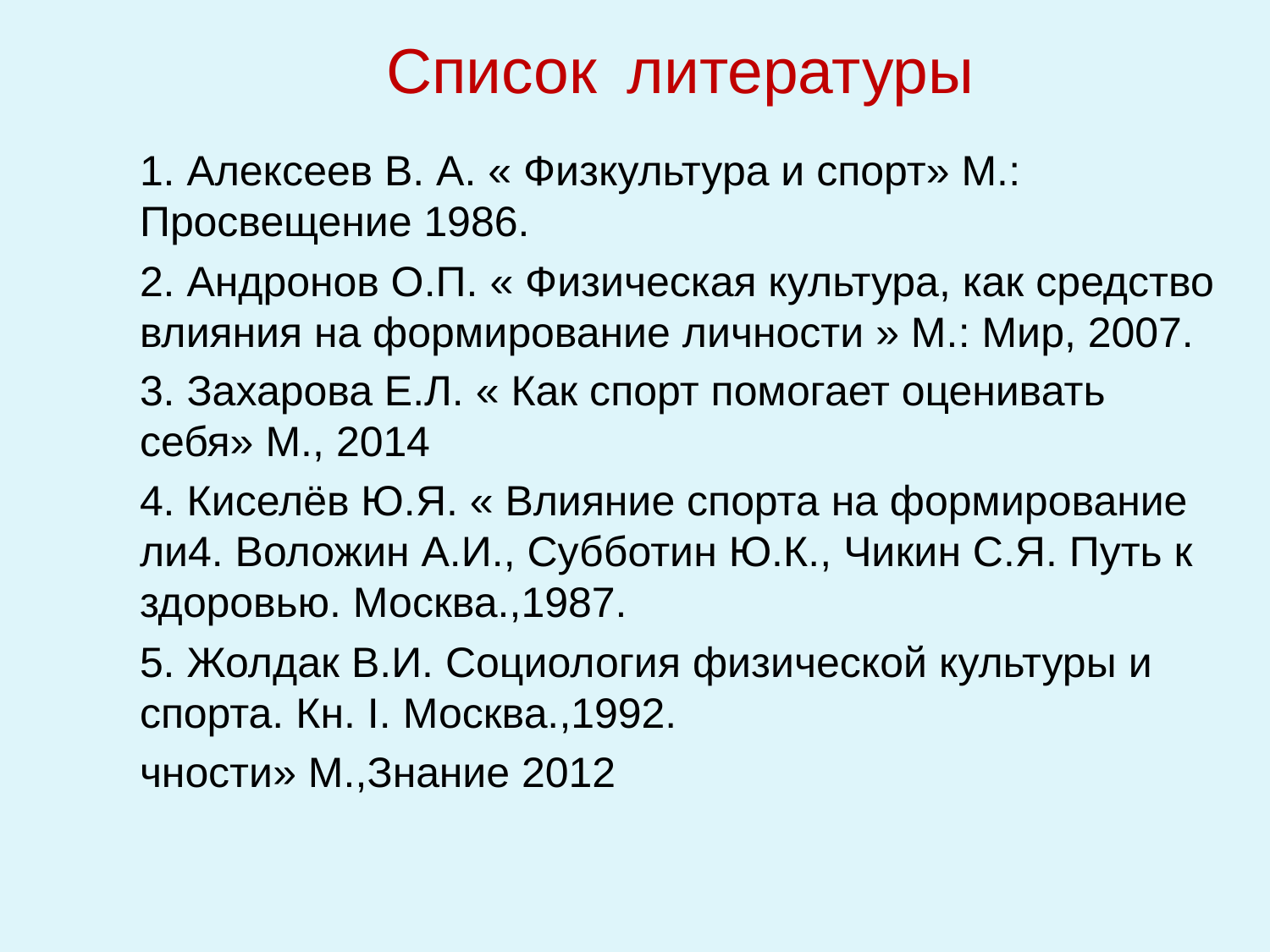

# Список  литературы
1. Алексеев В. А. « Физкультура и спорт» М.: Просвещение 1986.
2. Андронов О.П. « Физическая культура, как средство влияния на формирование личности » М.: Мир, 2007.
3. Захарова Е.Л. « Как спорт помогает оценивать себя» М., 2014
4. Киселёв Ю.Я. « Влияние спорта на формирование ли4. Воложин А.И., Субботин Ю.К., Чикин С.Я. Путь к здоровью. Москва.,1987.
5. Жолдак В.И. Социология физической культуры и спорта. Кн. I. Москва.,1992.
чности» М.,Знание 2012